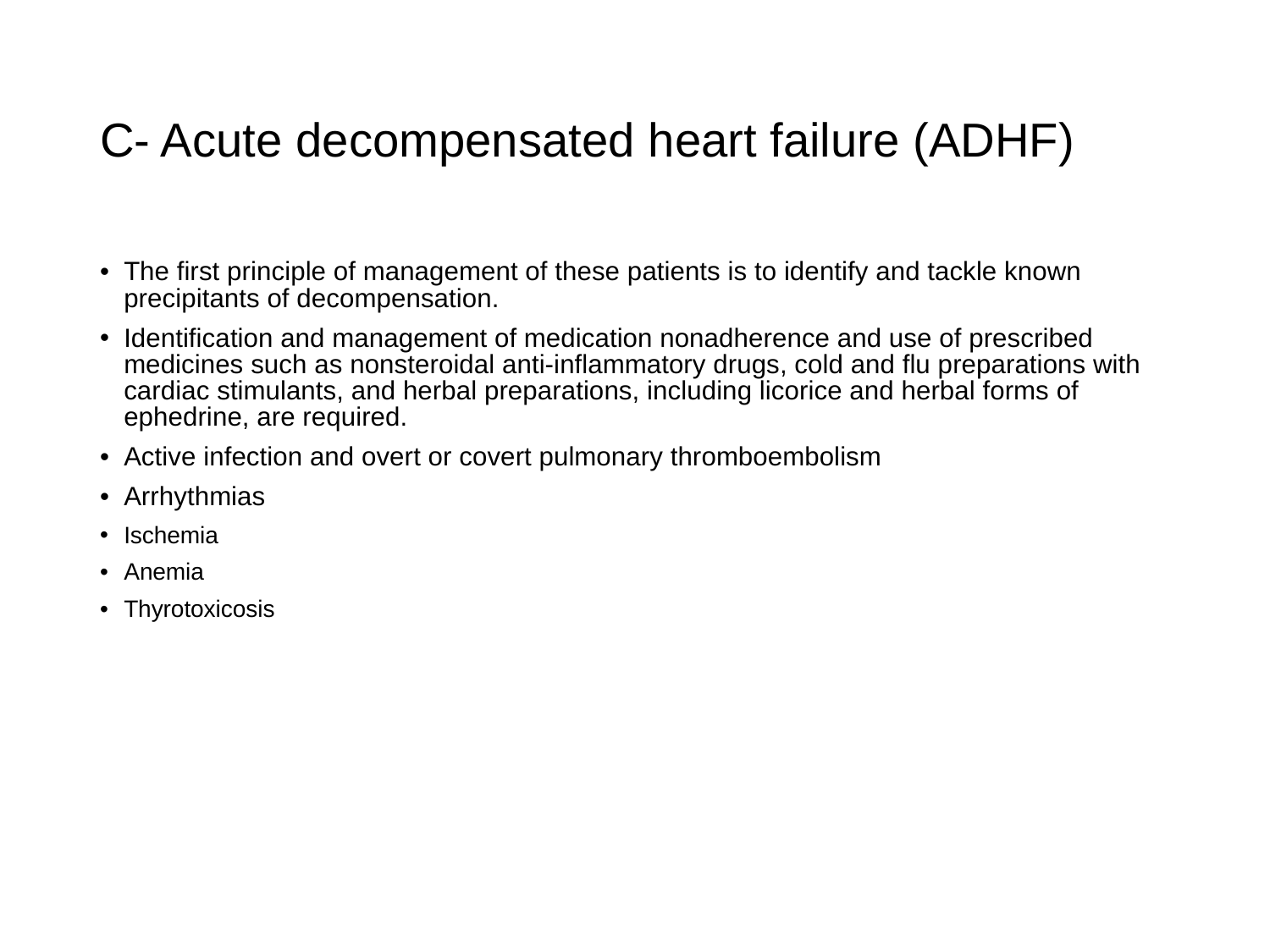

# C- Acute decompensated heart failure (ADHF)
The first principle of management of these patients is to identify and tackle known precipitants of decompensation.
Identification and management of medication nonadherence and use of prescribed medicines such as nonsteroidal anti-inflammatory drugs, cold and flu preparations with cardiac stimulants, and herbal preparations, including licorice and herbal forms of ephedrine, are required.
Active infection and overt or covert pulmonary thromboembolism
Arrhythmias
Ischemia
Anemia
Thyrotoxicosis